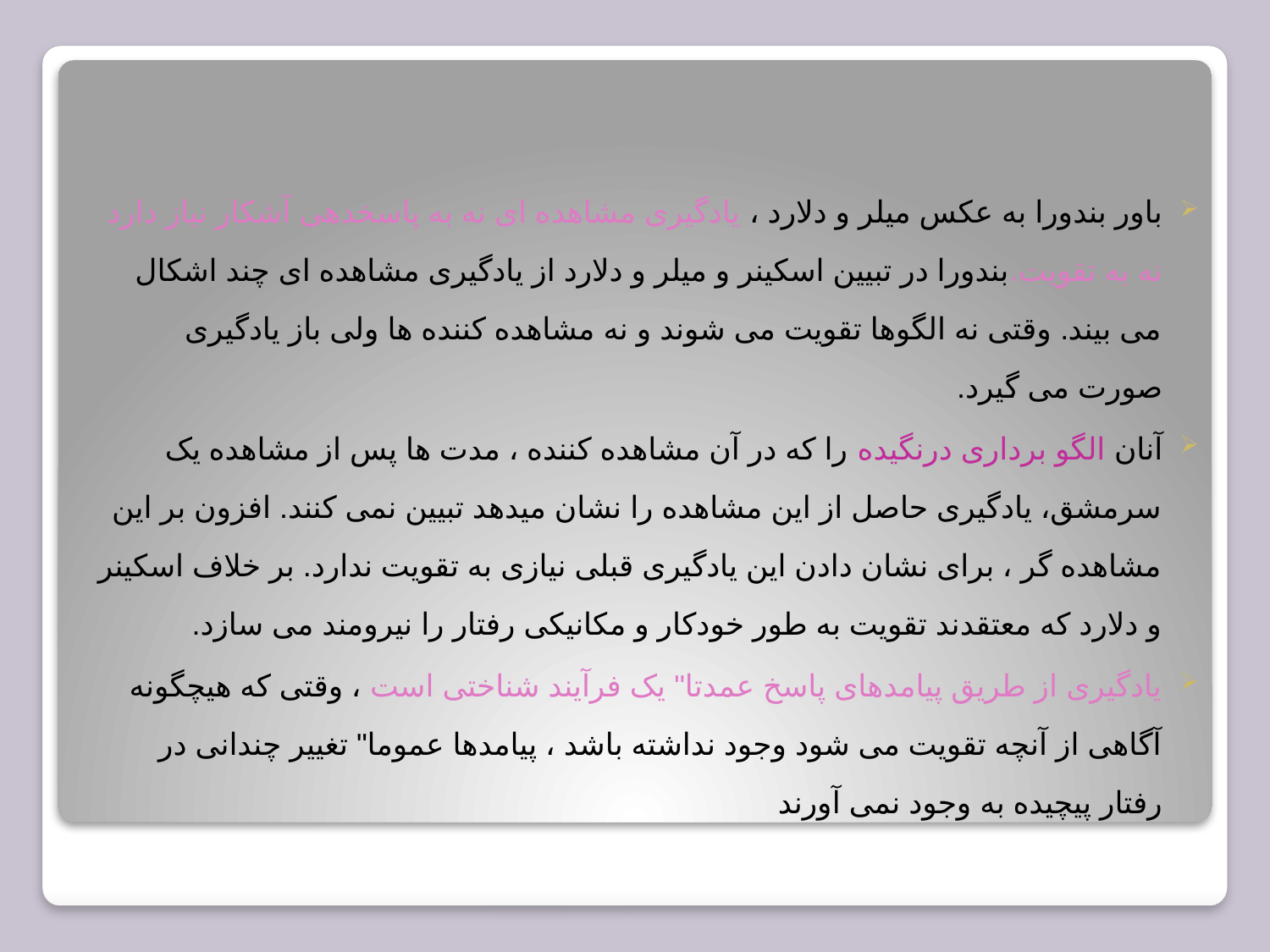

باور بندورا به عکس میلر و دلارد ، یادگیری مشاهده ای نه به پاسخدهی آشکار نیاز دارد نه به تقویت.بندورا در تبیین اسکینر و میلر و دلارد از یادگیری مشاهده ای چند اشکال می بیند. وقتی نه الگوها تقویت می شوند و نه مشاهده کننده ها ولی باز یادگیری صورت می گیرد.
آنان الگو برداری درنگیده را که در آن مشاهده کننده ، مدت ها پس از مشاهده یک سرمشق، یادگیری حاصل از این مشاهده را نشان میدهد تبیین نمی کنند. افزون بر این مشاهده گر ، برای نشان دادن این یادگیری قبلی نیازی به تقویت ندارد. بر خلاف اسکینر و دلارد که معتقدند تقویت به طور خودکار و مکانیکی رفتار را نیرومند می سازد.
یادگیری از طریق پیامدهای پاسخ عمدتا" یک فرآیند شناختی است ، وقتی که هیچگونه آگاهی از آنچه تقویت می شود وجود نداشته باشد ، پیامدها عموما" تغییر چندانی در رفتار پیچیده به وجود نمی آورند